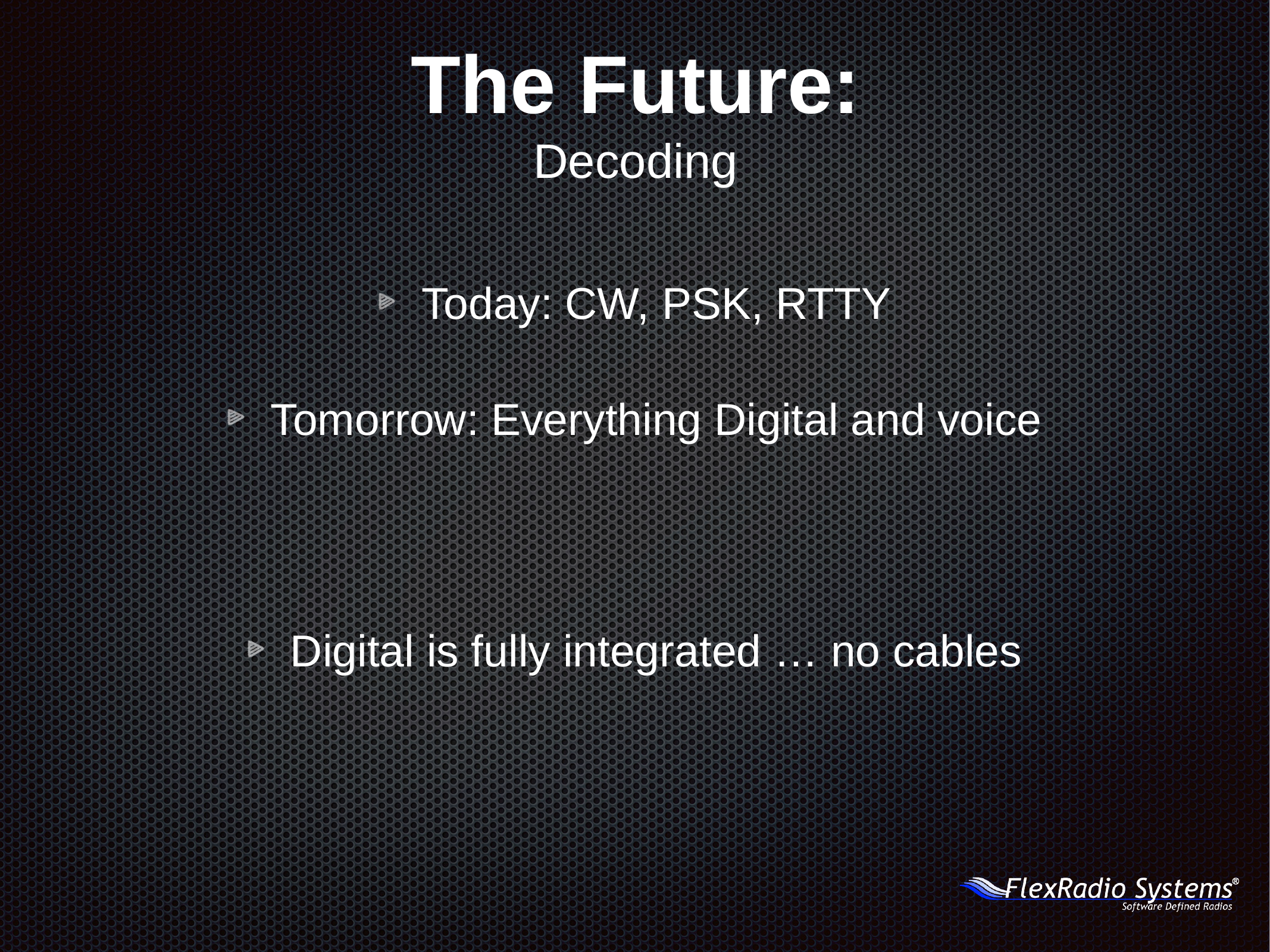

The Future:
Decoding
# Today: CW, PSK, RTTY
Tomorrow: Everything Digital and voice

Digital is fully integrated … no cables